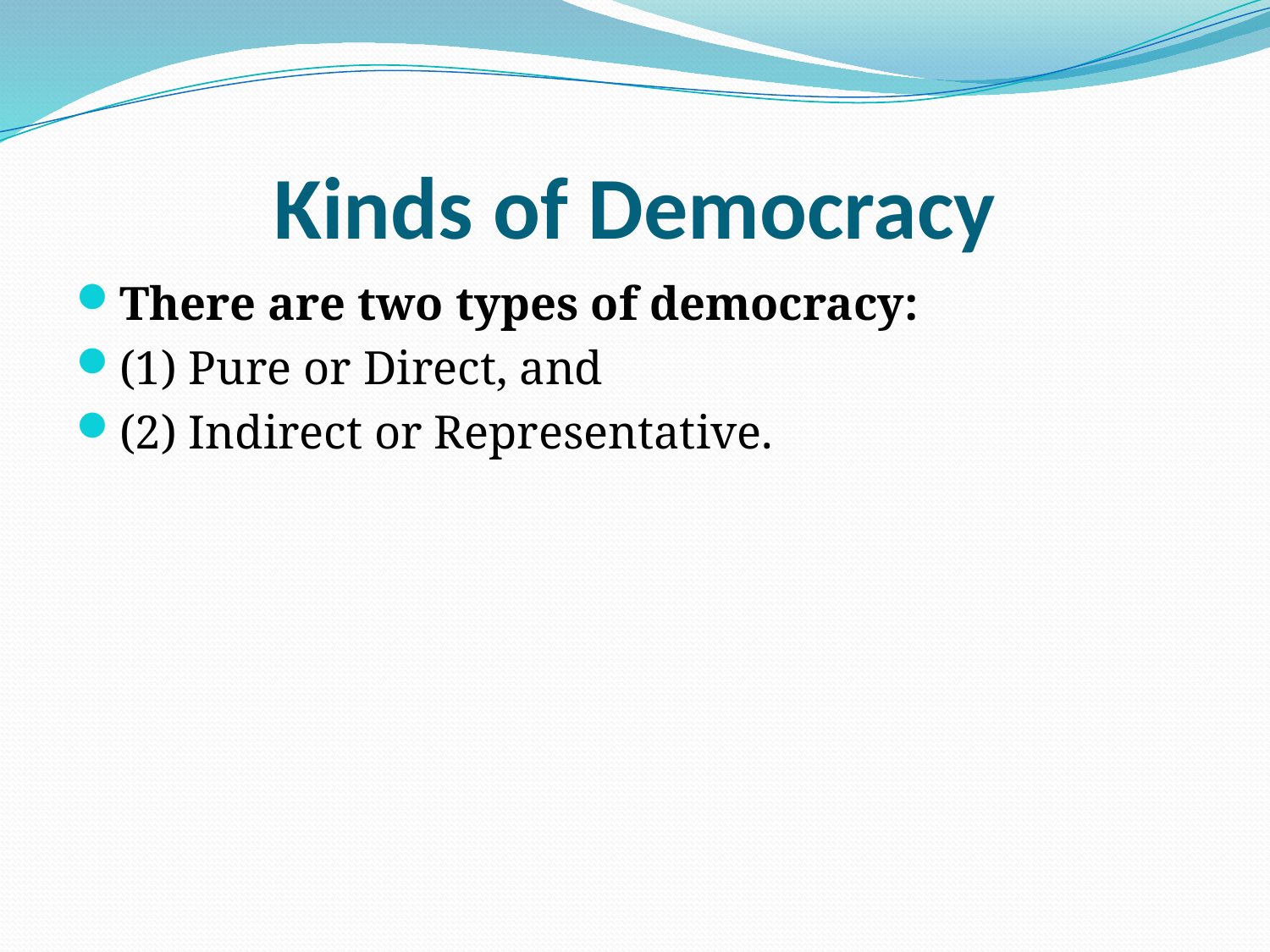

# Kinds of Democracy
There are two types of democracy:
(1) Pure or Direct, and
(2) Indirect or Representative.